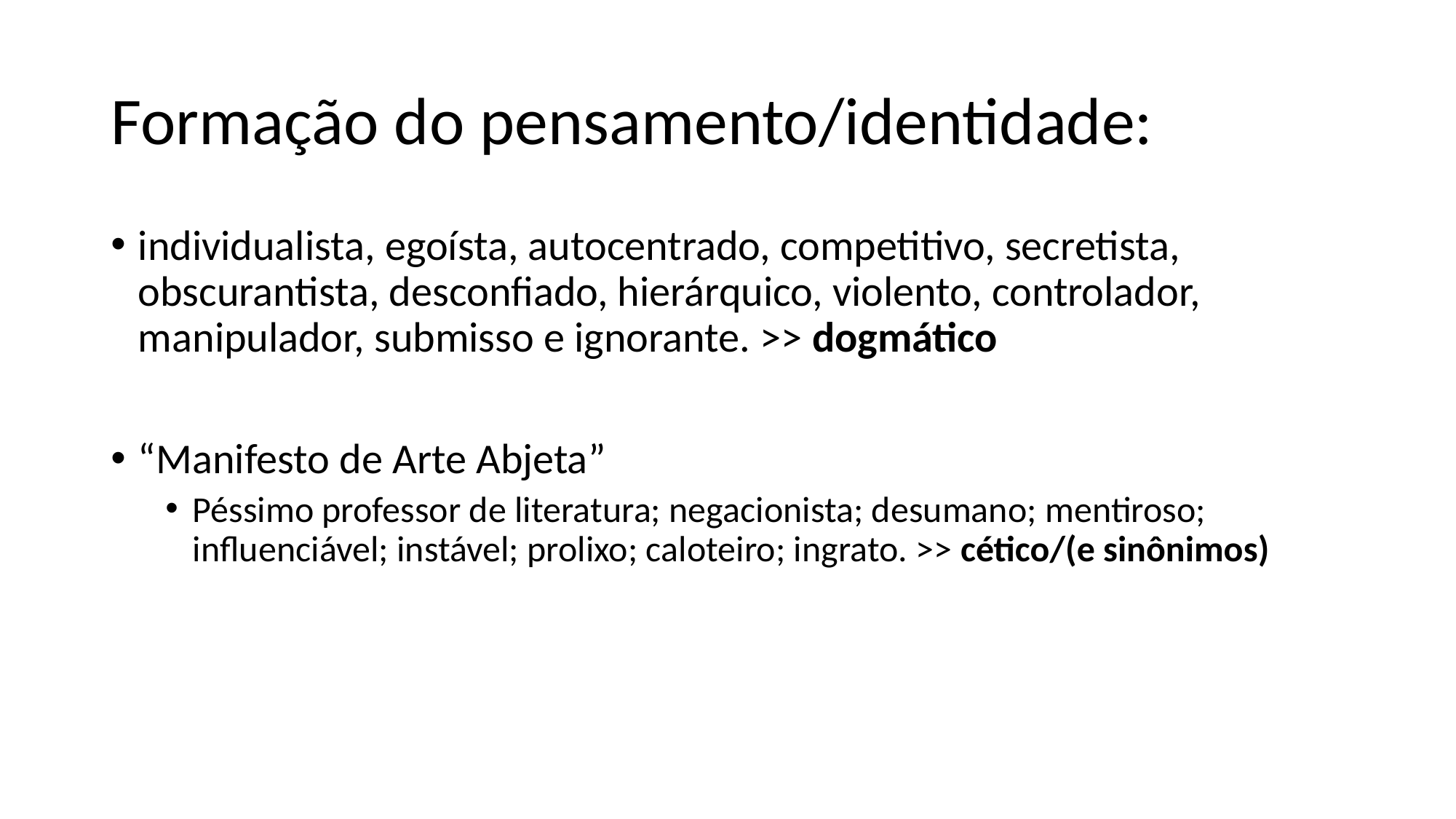

# Formação do pensamento/identidade:
individualista, egoísta, autocentrado, competitivo, secretista, obscurantista, desconfiado, hierárquico, violento, controlador, manipulador, submisso e ignorante. >> dogmático

“Manifesto de Arte Abjeta”
Péssimo professor de literatura; negacionista; desumano; mentiroso; influenciável; instável; prolixo; caloteiro; ingrato. >> cético/(e sinônimos)